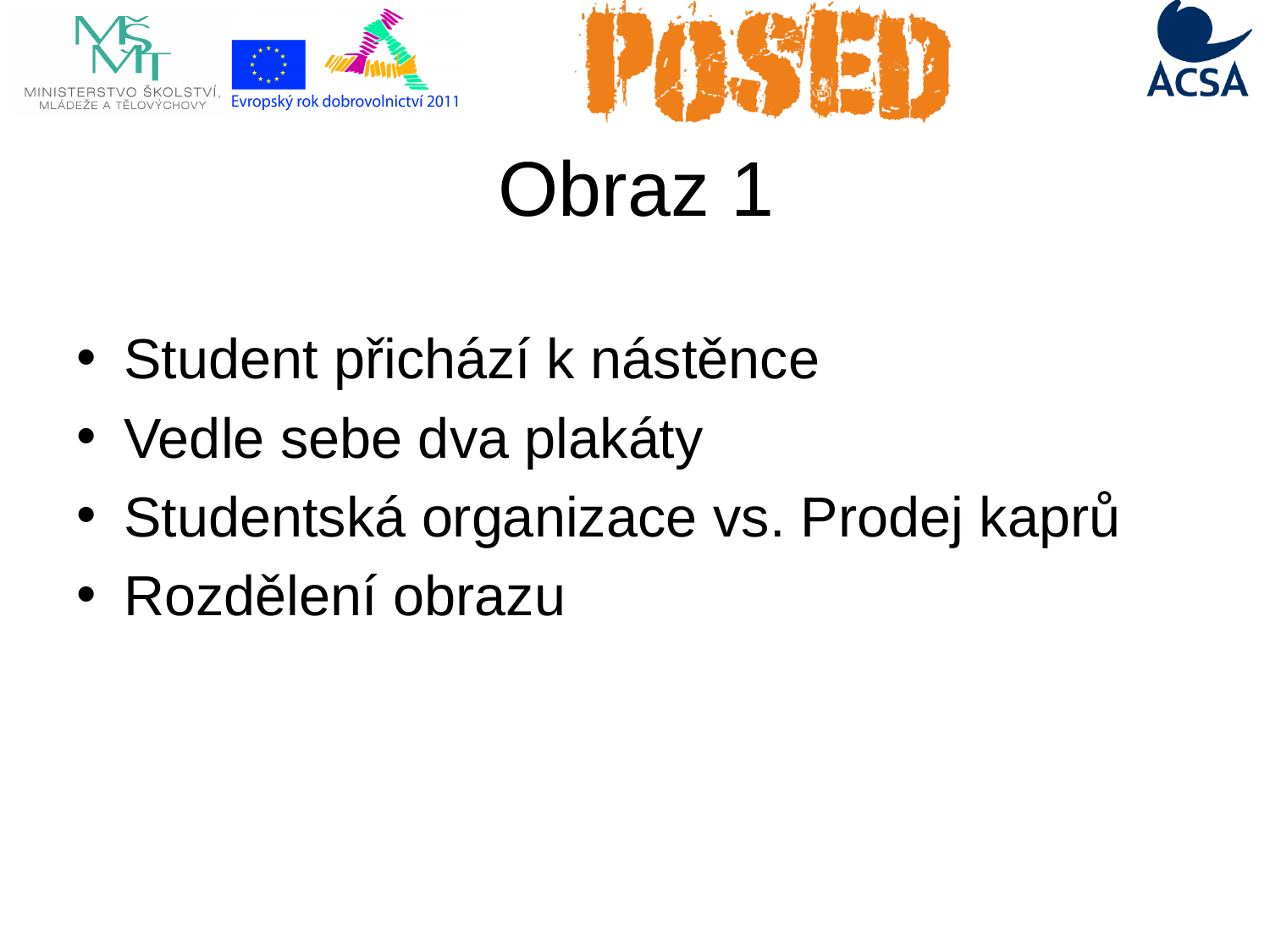

Obraz 1
Student přichází k nástěnce
Vedle sebe dva plakáty
Studentská organizace vs. Prodej kaprů
Rozdělení obrazu